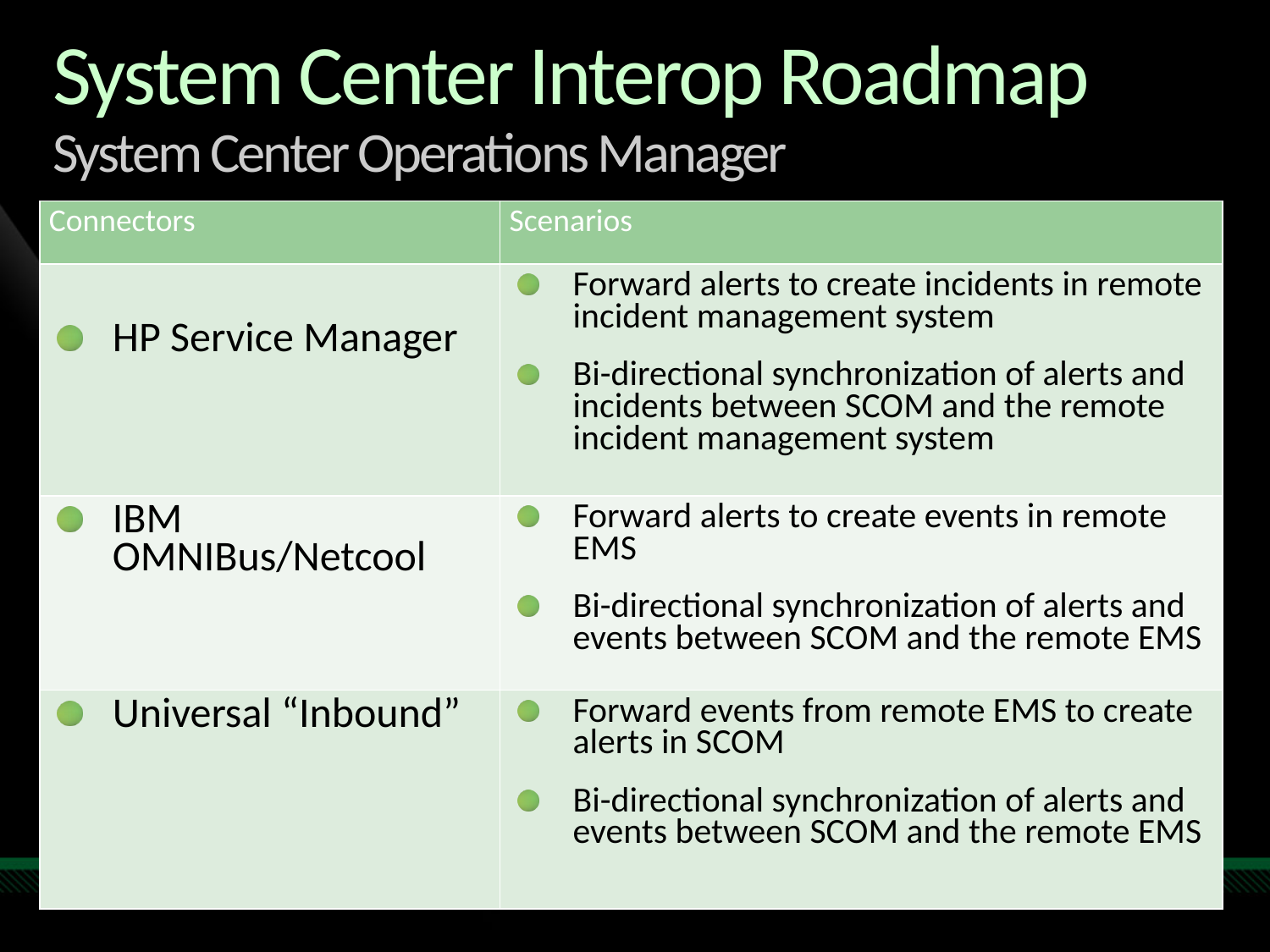

# System Center Interop Roadmap System Center Operations Manager
| Connectors | Scenarios |
| --- | --- |
| HP Service Manager | Forward alerts to create incidents in remote incident management system Bi-directional synchronization of alerts and incidents between SCOM and the remote incident management system |
| IBM OMNIBus/Netcool | Forward alerts to create events in remote EMS Bi-directional synchronization of alerts and events between SCOM and the remote EMS |
| Universal “Inbound” | Forward events from remote EMS to create alerts in SCOM Bi-directional synchronization of alerts and events between SCOM and the remote EMS |